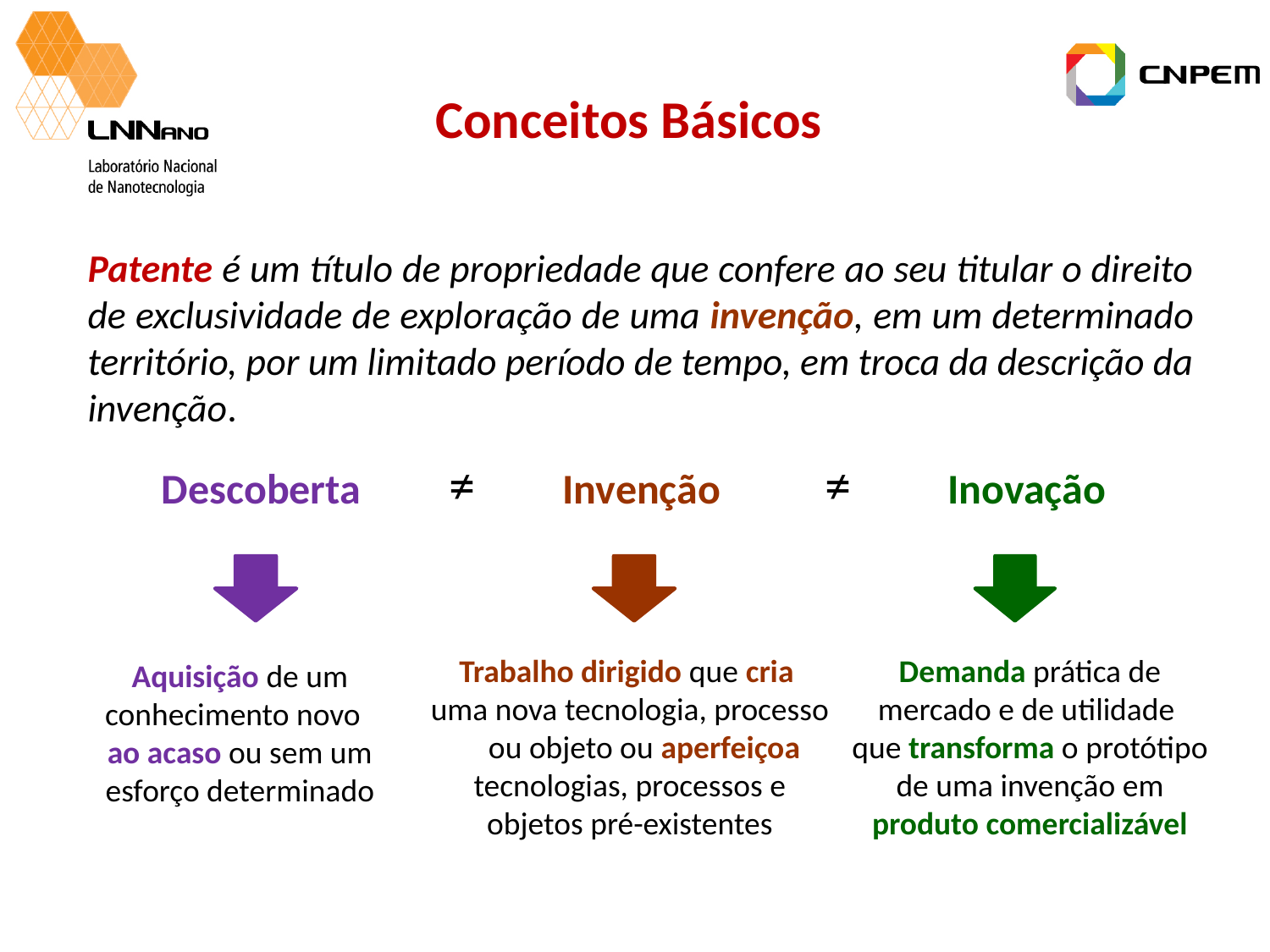

# Conceitos Básicos
Patente é um título de propriedade que confere ao seu titular o direito de exclusividade de exploração de uma invenção, em um determinado território, por um limitado período de tempo, em troca da descrição da invenção.
	   Descoberta          ≠          Invenção           ≠        Inovação

Trabalho dirigido que cria  uma nova tecnologia, processo     ou objeto ou aperfeiçoa tecnologias, processos e objetos pré-existentes
Demanda prática de mercado e de utilidade  que transforma o protótipo de uma invenção em produto comercializável
Aquisição de um conhecimento novo   ao acaso ou sem um esforço determinado